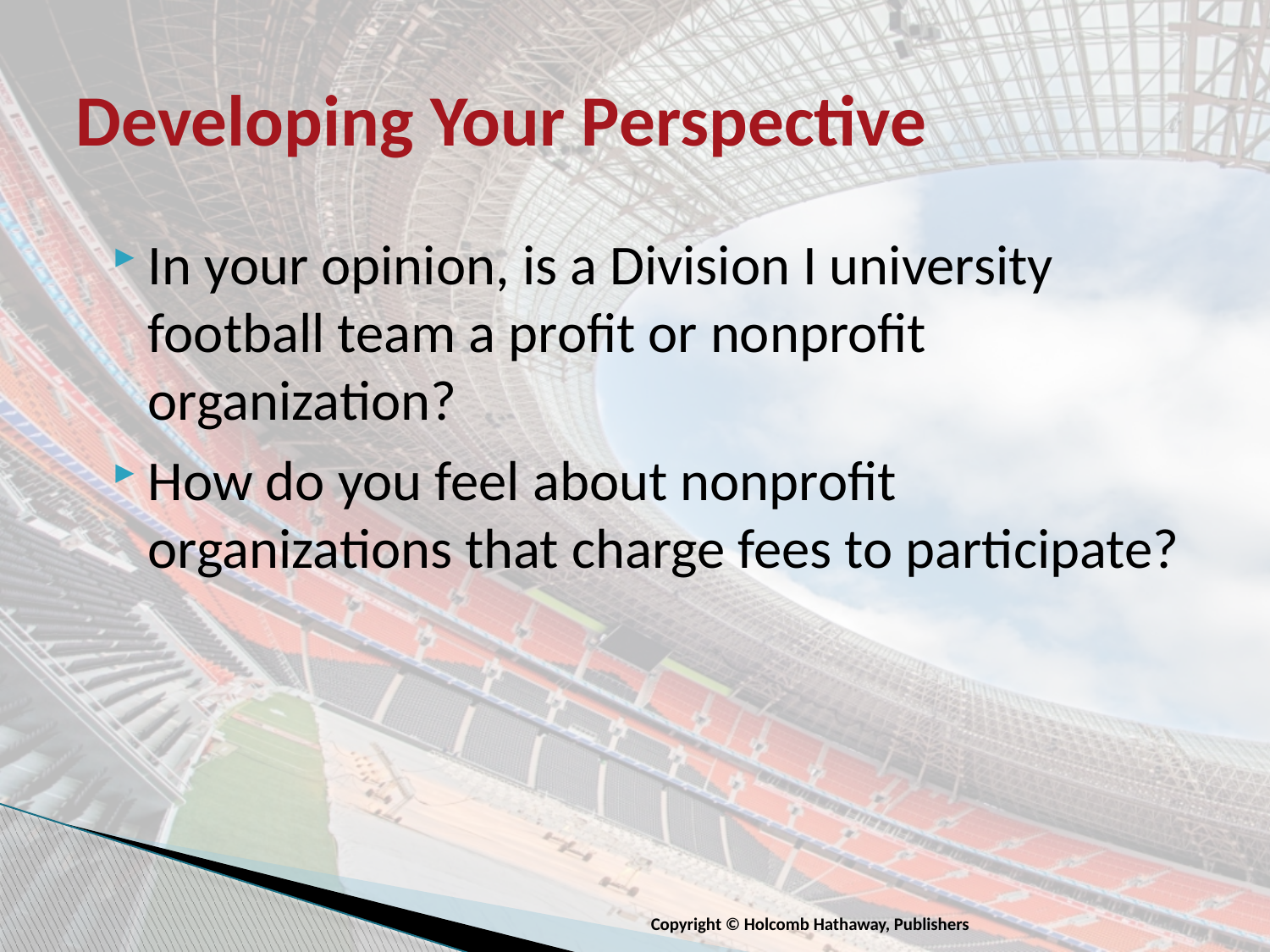

# Developing Your Perspective
In your opinion, is a Division I university football team a profit or nonprofit organization?
How do you feel about nonprofit organizations that charge fees to participate?
Copyright © Holcomb Hathaway, Publishers